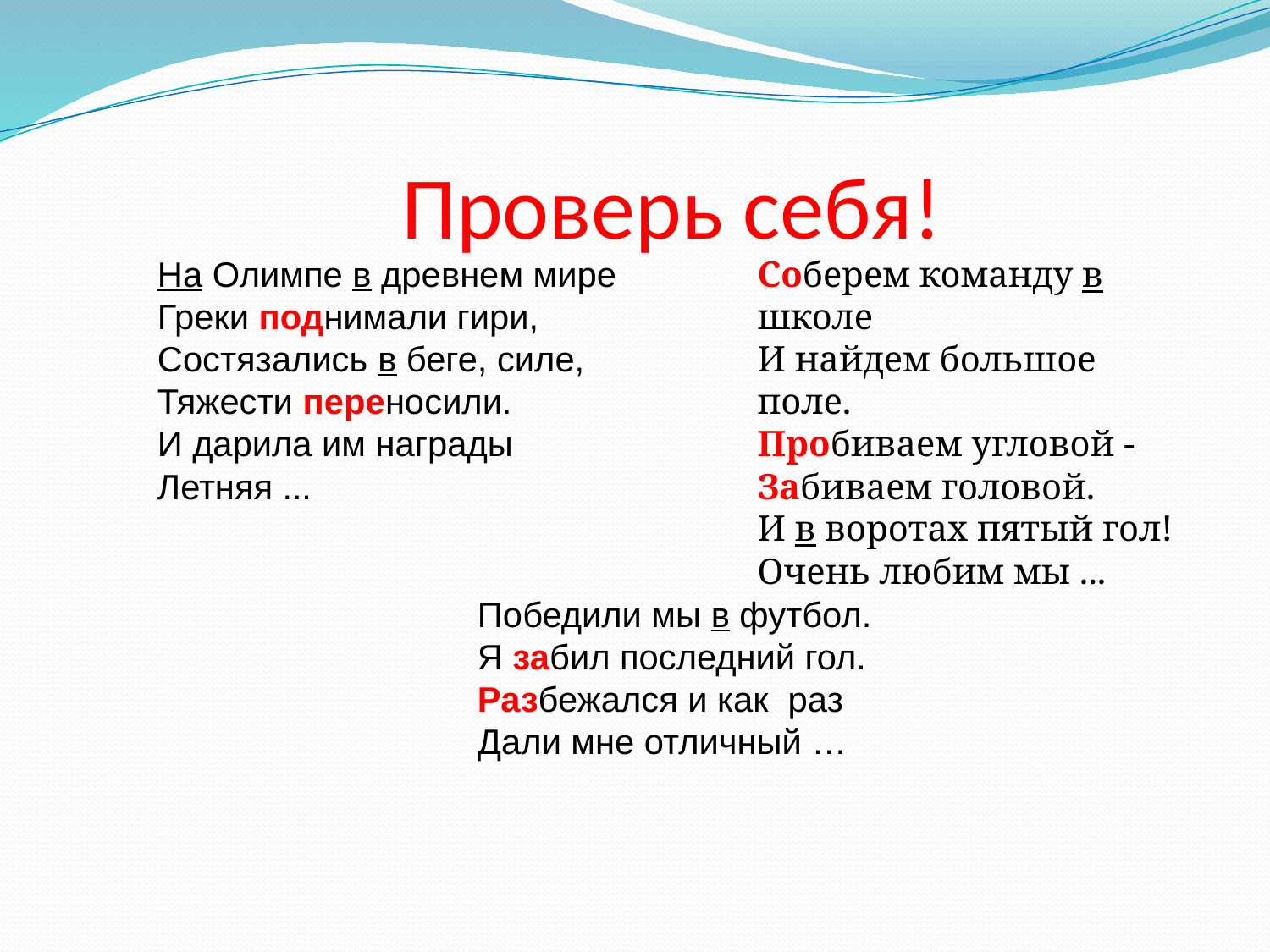

# Проверь себя!
На Олимпе в древнем мире
Греки поднимали гири,
Состязались в беге, силе,
Тяжести переносили.
И дарила им награды
Летняя ...
Соберем команду в школе
И найдем большое поле.
Пробиваем угловой -
Забиваем головой.
И в воротах пятый гол!
Очень любим мы ...

Победили мы в футбол.
Я забил последний гол.
Разбежался и как  раз
Дали мне отличный …